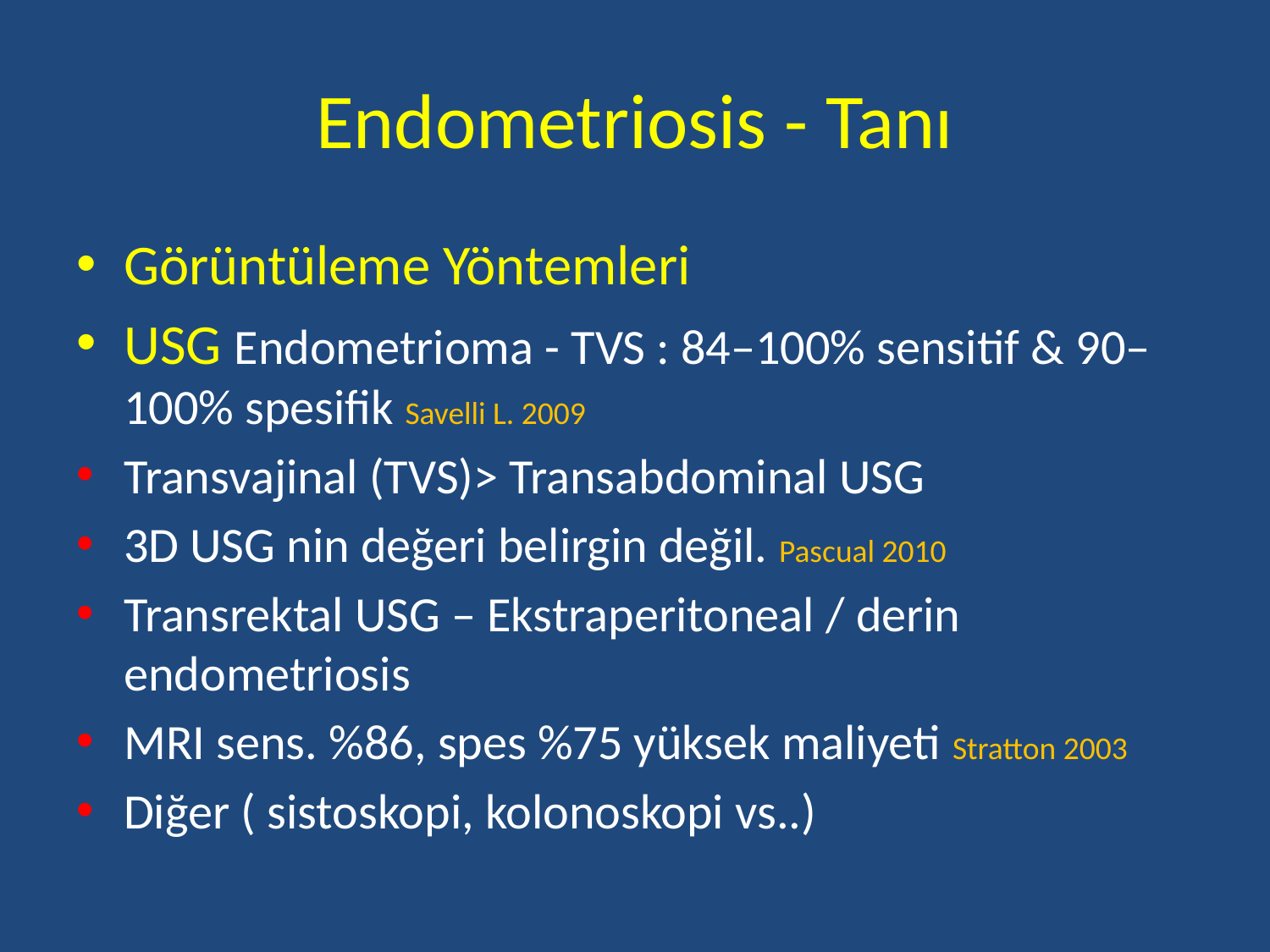

# Endometriosis - Tanı
Görüntüleme Yöntemleri
USG Endometrioma - TVS : 84–100% sensitif & 90–100% spesifik Savelli L. 2009
Transvajinal (TVS)> Transabdominal USG
3D USG nin değeri belirgin değil. Pascual 2010
Transrektal USG – Ekstraperitoneal / derin endometriosis
MRI sens. %86, spes %75 yüksek maliyeti Stratton 2003
Diğer ( sistoskopi, kolonoskopi vs..)